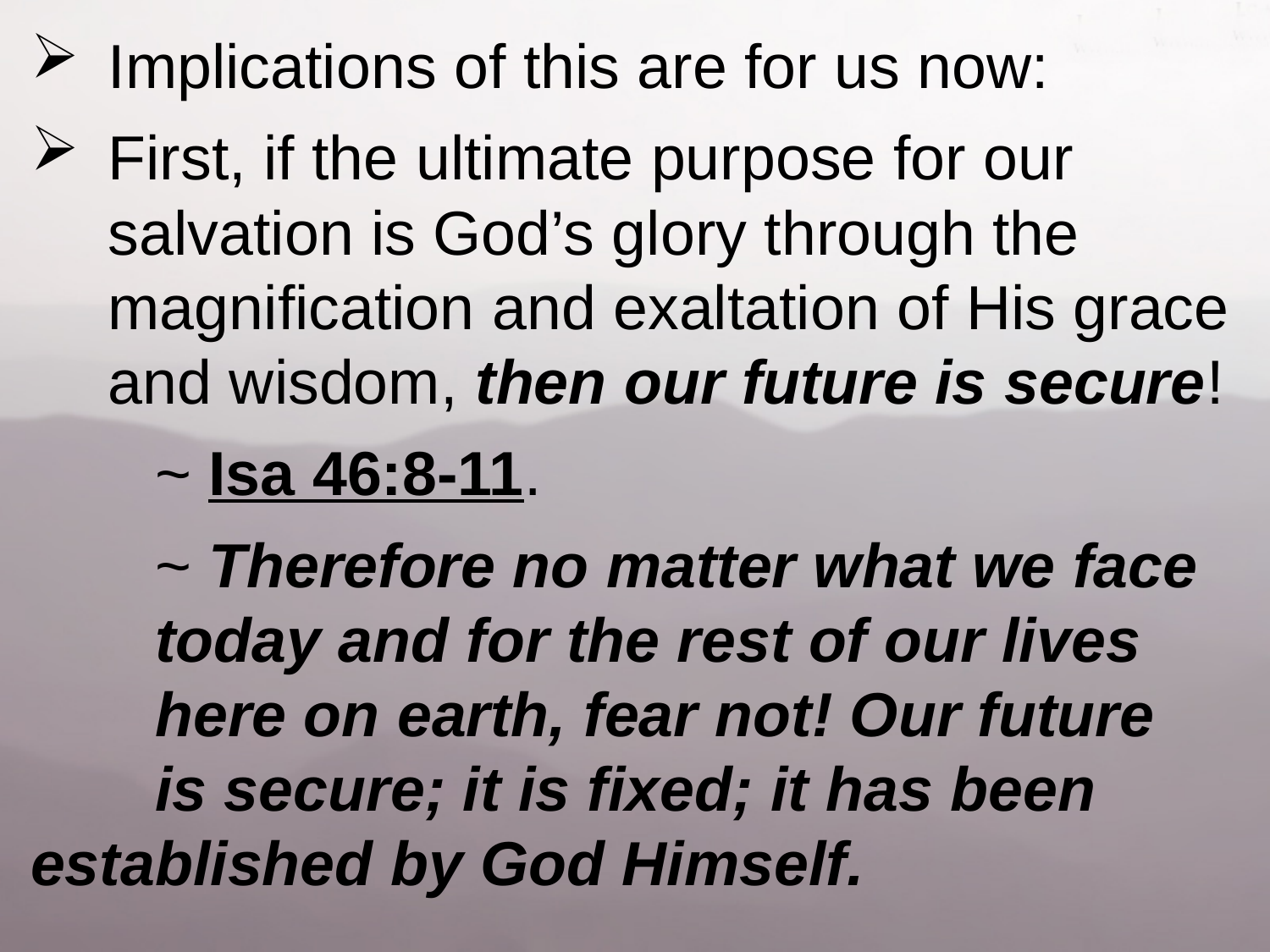

Implications of this are for us now:
First, if the ultimate purpose for our salvation is God’s glory through the magnification and exaltation of His grace and wisdom, then our future is secure!
		~ Isa 46:8-11.
		~ Therefore no matter what we face 						today and for the rest of our lives 						here on earth, fear not! Our future 						is secure; it is fixed; it has been 							established by God Himself.